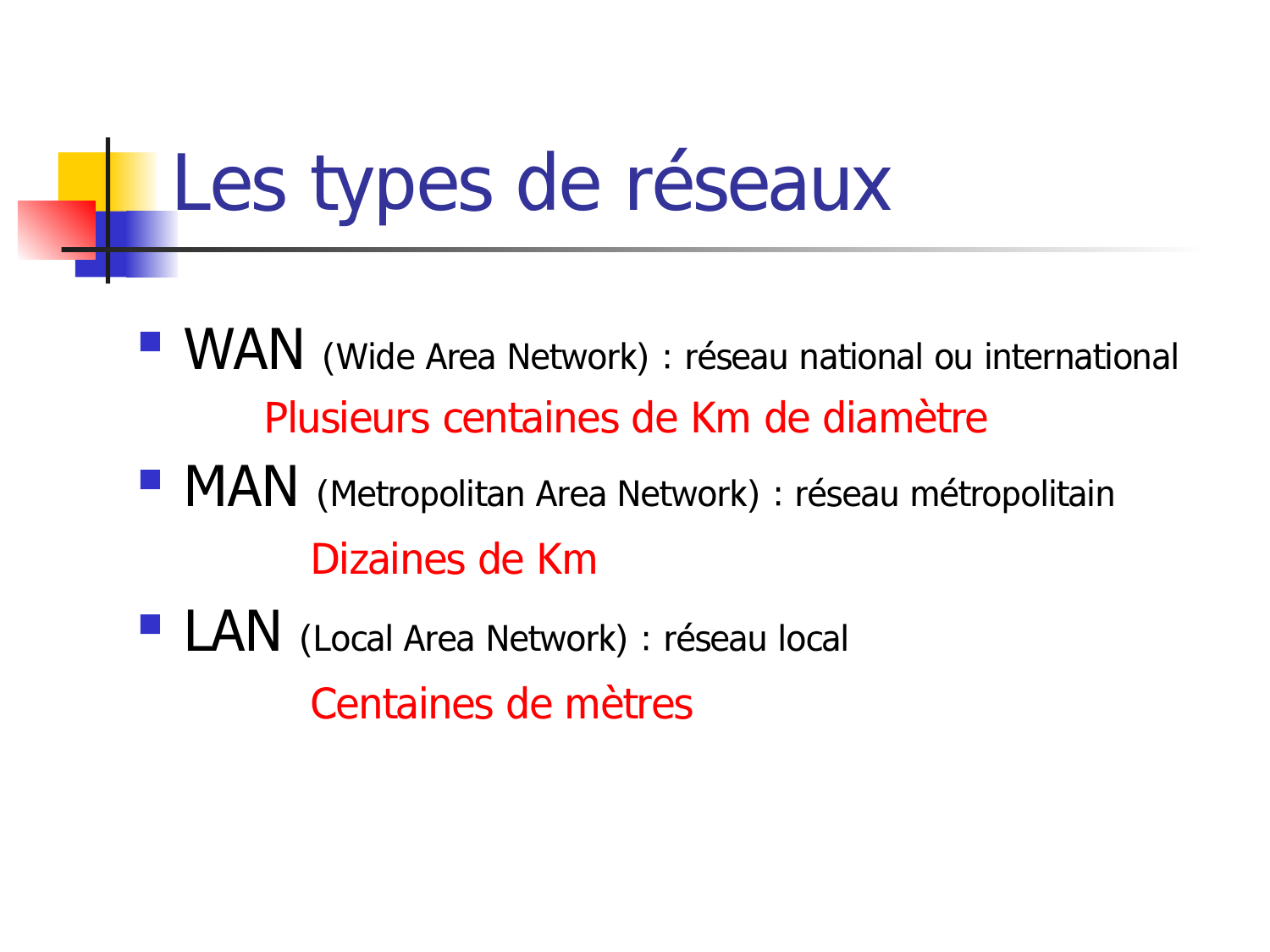

# Les types de réseaux
WAN (Wide Area Network) : réseau national ou international
Plusieurs centaines de Km de diamètre
MAN (Metropolitan Area Network) : réseau métropolitain
		Dizaines de Km
LAN (Local Area Network) : réseau local
		Centaines de mètres